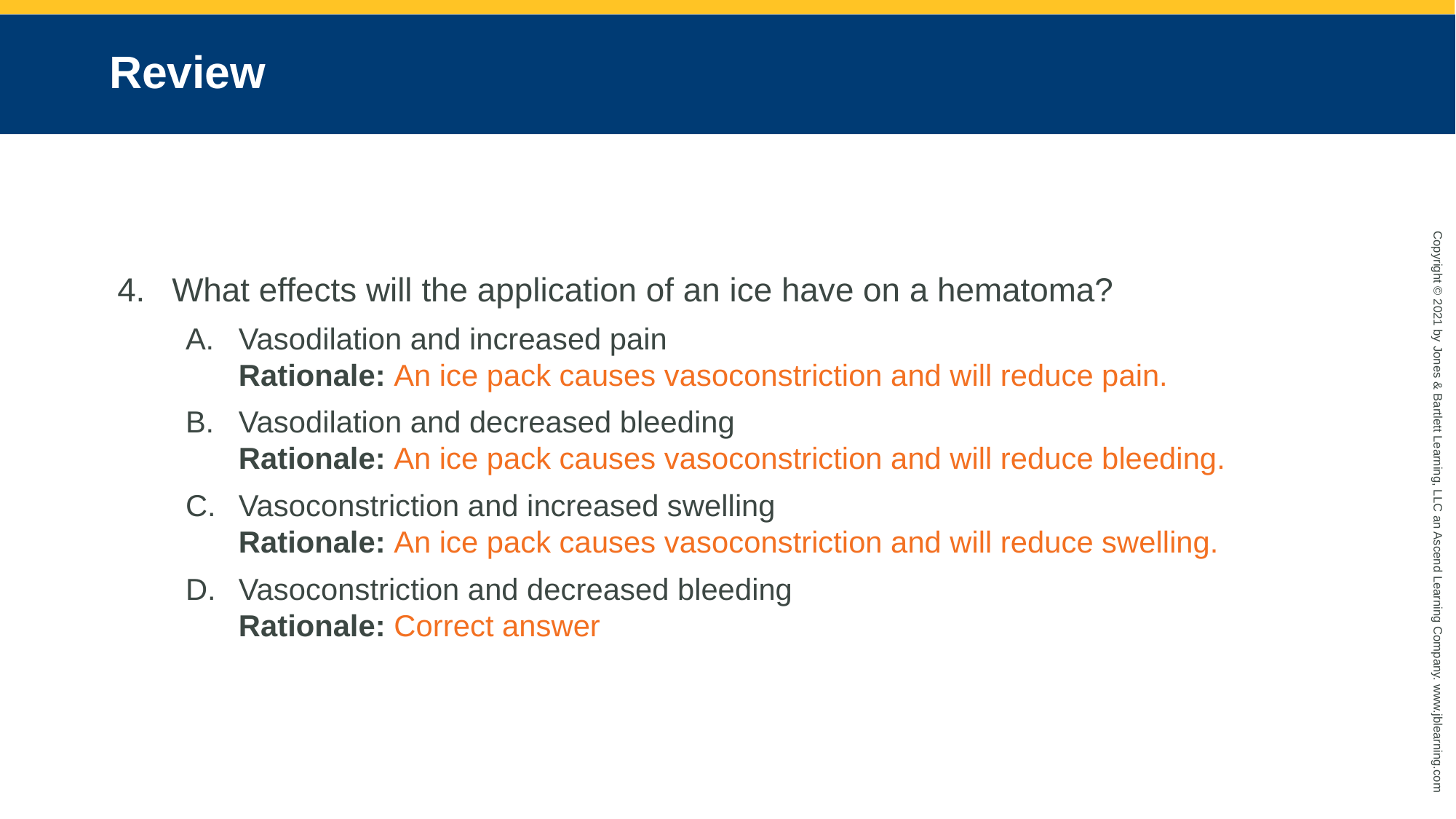

# Review
What effects will the application of an ice have on a hematoma?
Vasodilation and increased pain
Rationale: An ice pack causes vasoconstriction and will reduce pain.
Vasodilation and decreased bleeding
Rationale: An ice pack causes vasoconstriction and will reduce bleeding.
Vasoconstriction and increased swelling
Rationale: An ice pack causes vasoconstriction and will reduce swelling.
Vasoconstriction and decreased bleeding
Rationale: Correct answer